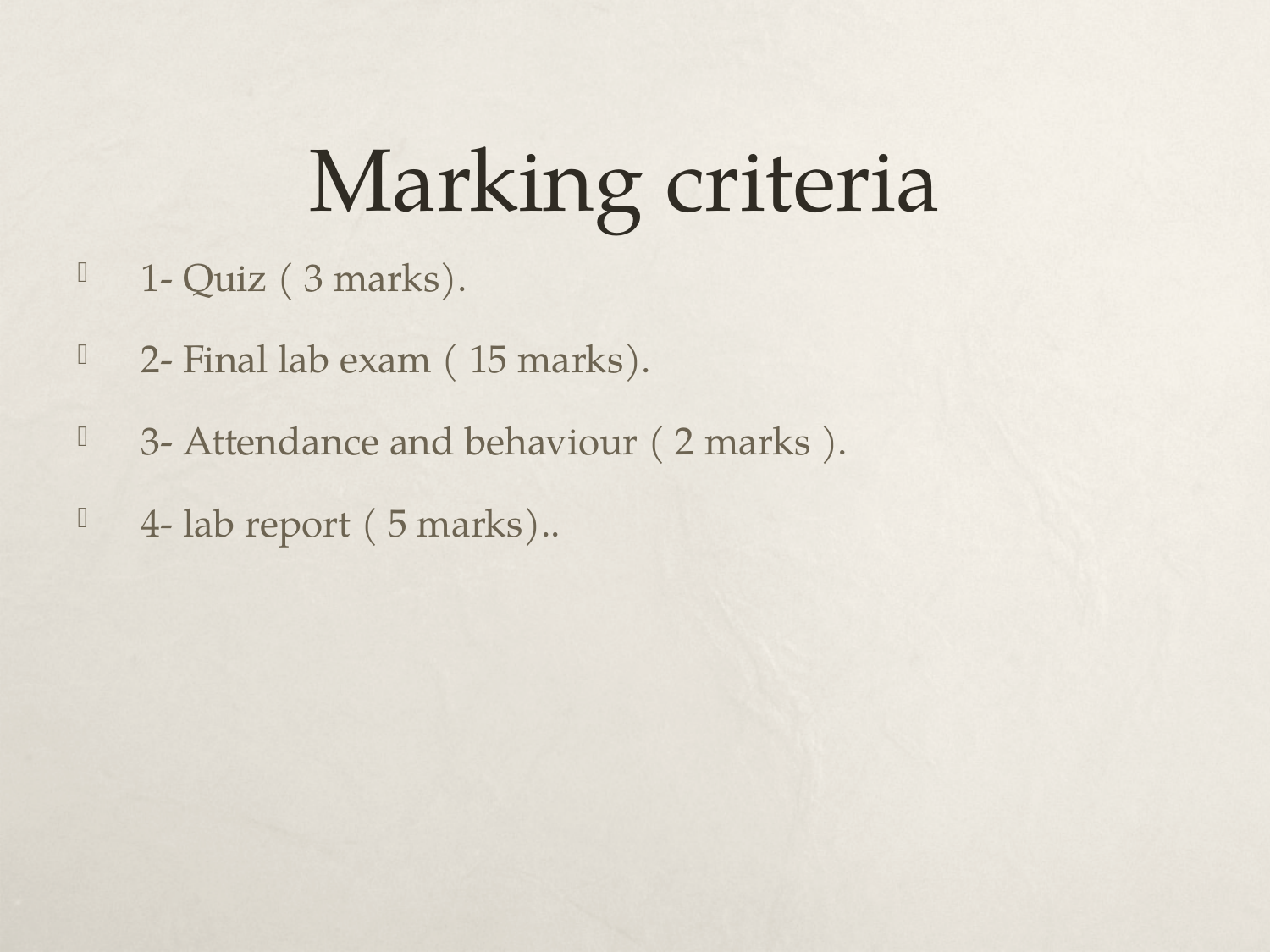

# Marking criteria
1- Quiz ( 3 marks).
2- Final lab exam ( 15 marks).
3- Attendance and behaviour ( 2 marks ).
4- lab report ( 5 marks)..